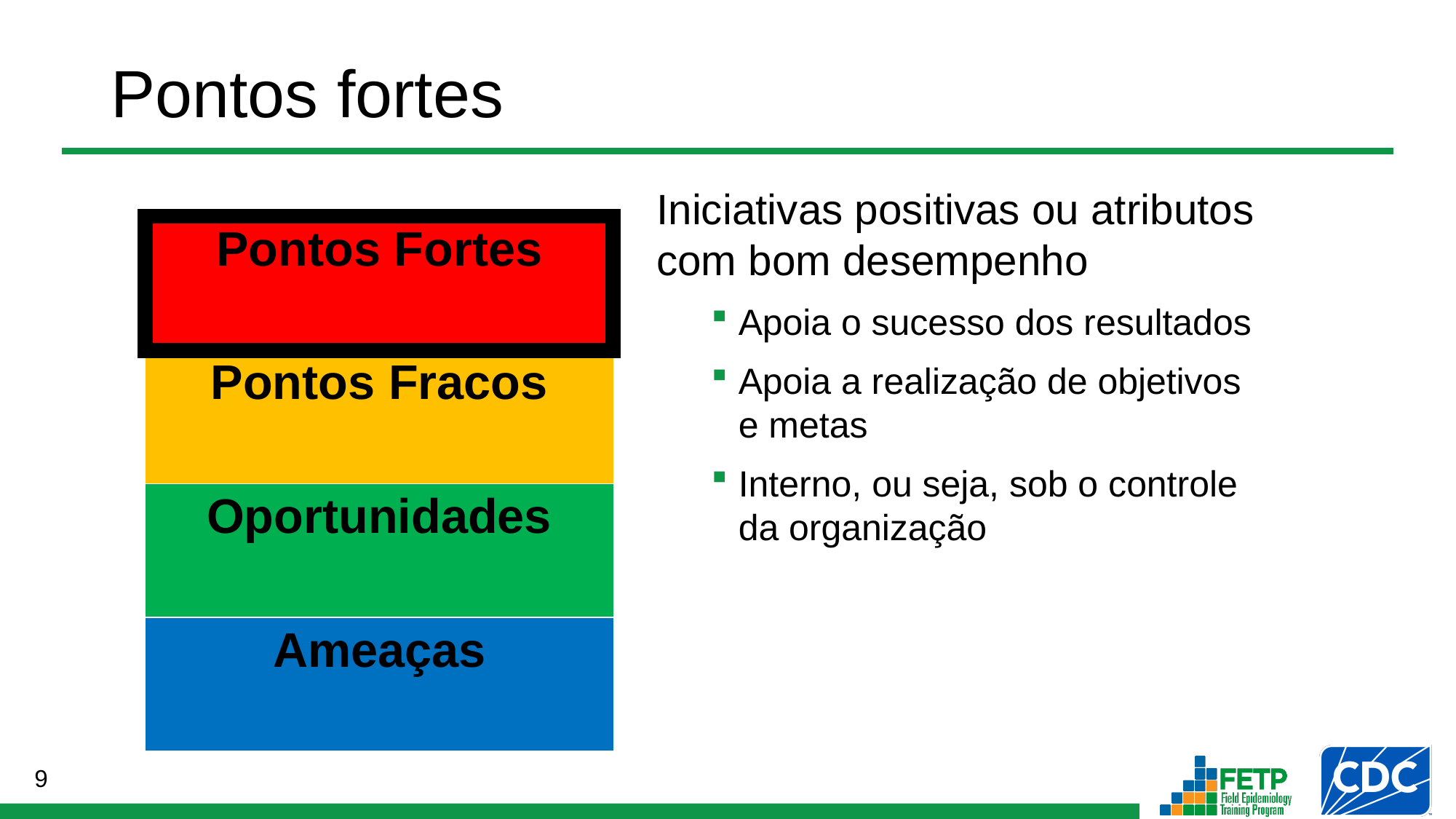

# Pontos fortes
Iniciativas positivas ou atributos com bom desempenho
Apoia o sucesso dos resultados
Apoia a realização de objetivos
e metas
Interno, ou seja, sob o controle
da organização

| Pontos Fortes |
| --- |
| Pontos Fracos |
| Oportunidades |
| Ameaças |